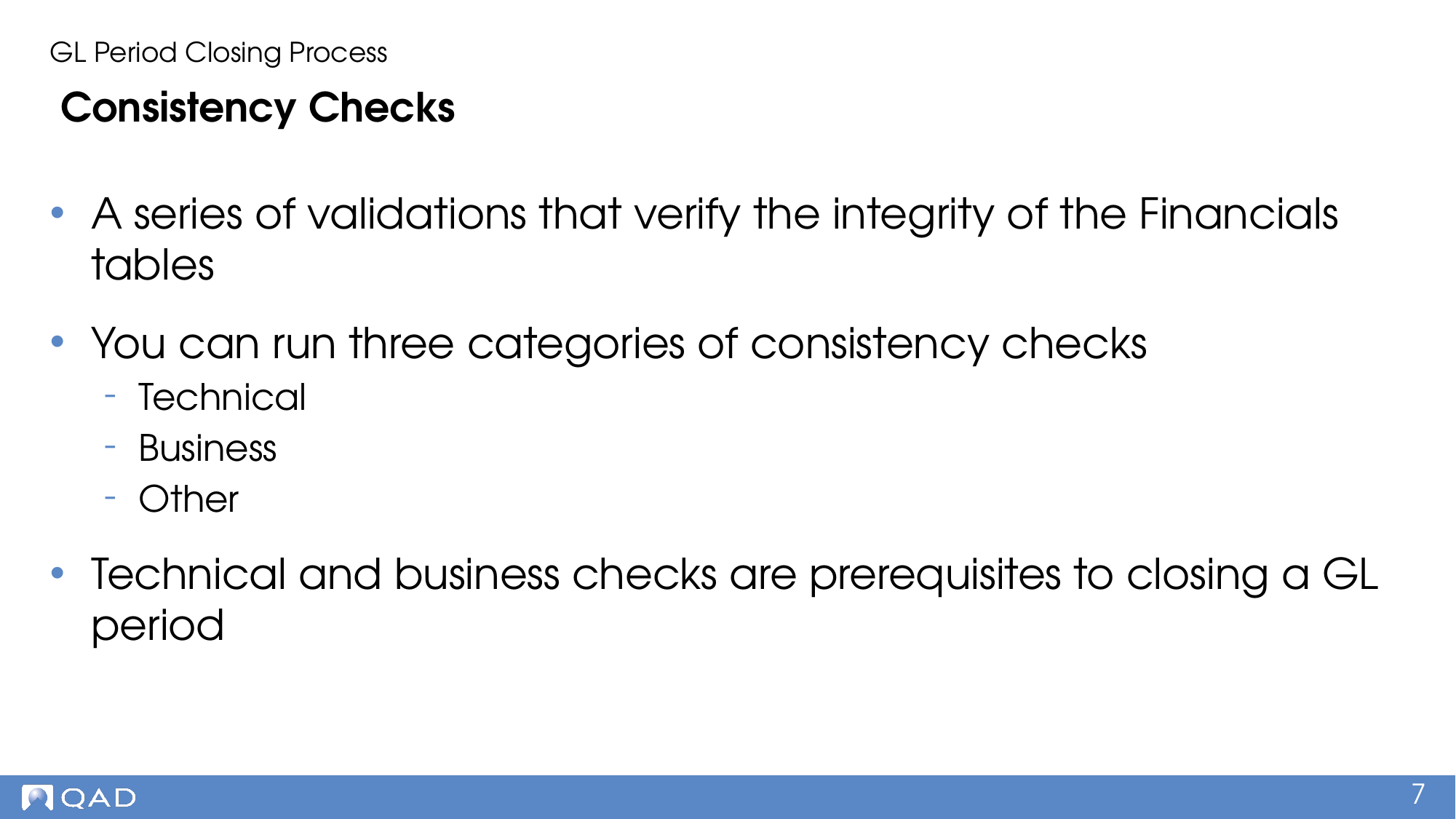

GL Period Closing Process
# Consistency Checks
A series of validations that verify the integrity of the Financials tables
You can run three categories of consistency checks
Technical
Business
Other
Technical and business checks are prerequisites to closing a GL period

7